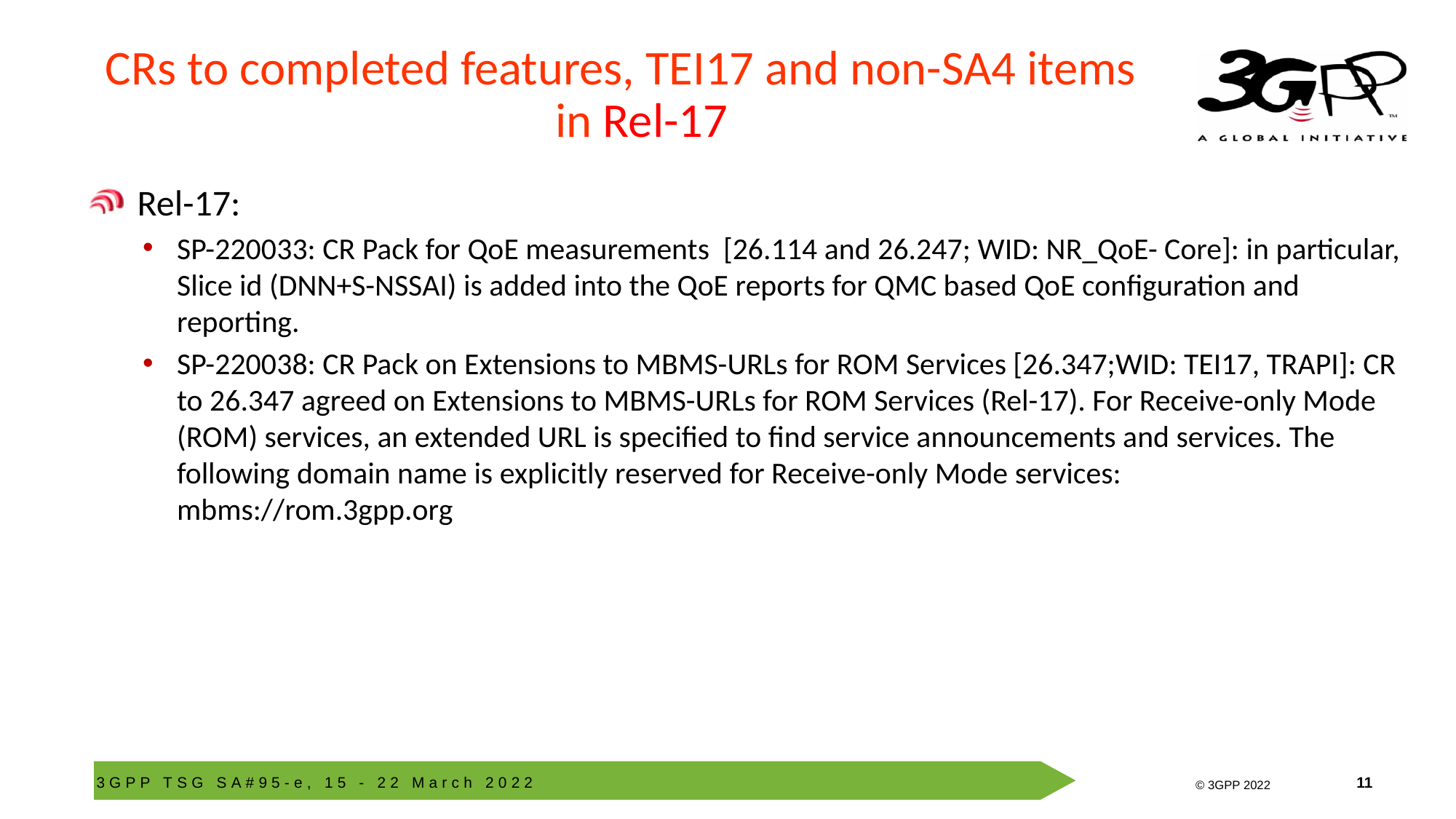

# CRs to completed features, TEI17 and non-SA4 items in Rel-17
 Rel-17:
SP-220033: CR Pack for QoE measurements  [26.114 and 26.247; WID: NR_QoE- Core]: in particular, Slice id (DNN+S-NSSAI) is added into the QoE reports for QMC based QoE configuration and reporting.
SP-220038: CR Pack on Extensions to MBMS-URLs for ROM Services [26.347;WID: TEI17, TRAPI]: CR to 26.347 agreed on Extensions to MBMS-URLs for ROM Services (Rel-17). For Receive-only Mode (ROM) services, an extended URL is specified to find service announcements and services. The following domain name is explicitly reserved for Receive-only Mode services: mbms://rom.3gpp.org